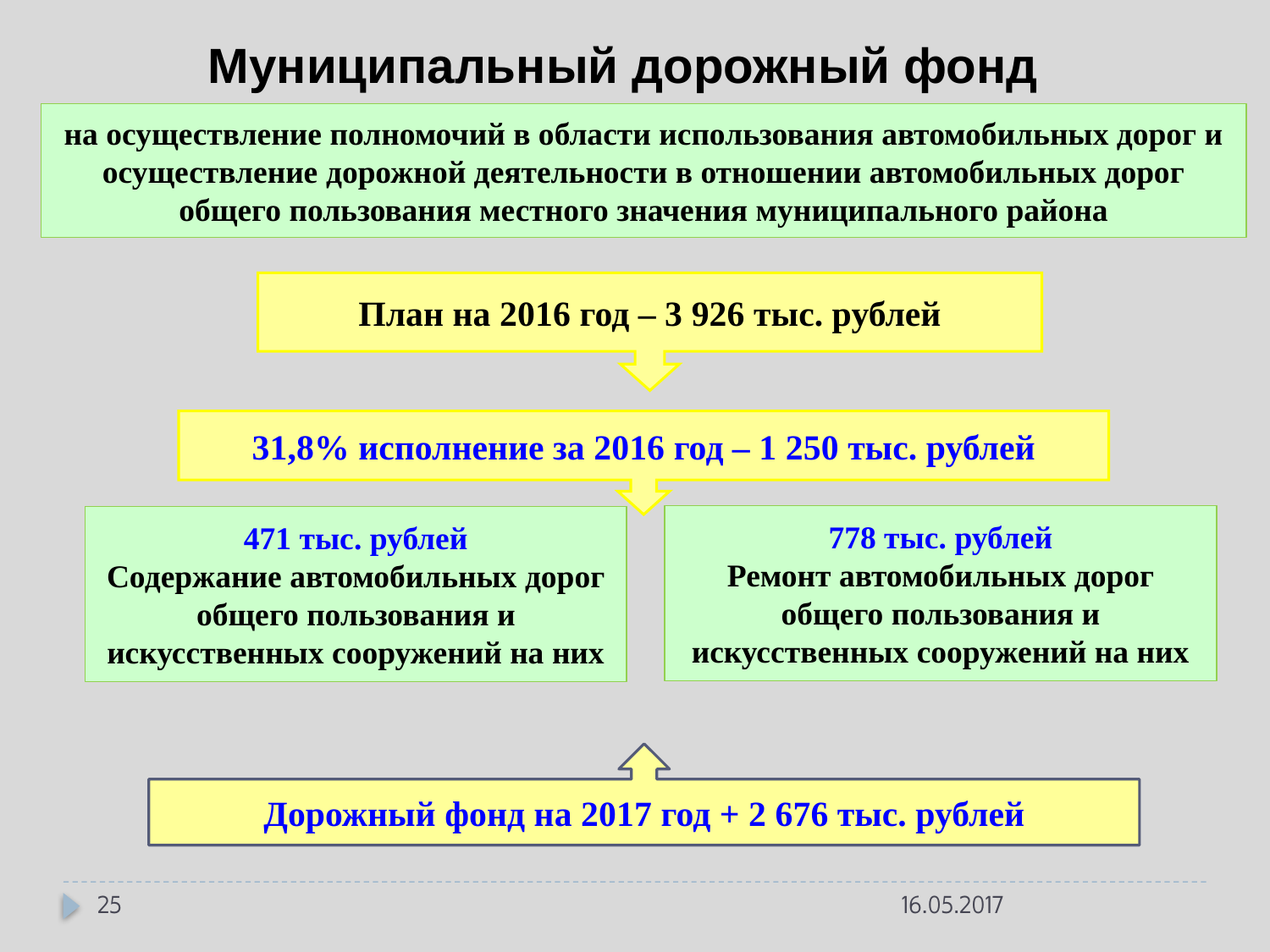

# Муниципальный дорожный фонд
на осуществление полномочий в области использования автомобильных дорог и осуществление дорожной деятельности в отношении автомобильных дорог общего пользования местного значения муниципального района

План на 2016 год – 3 926 тыс. рублей

31,8% исполнение за 2016 год – 1 250 тыс. рублей
778 тыс. рублей
Ремонт автомобильных дорог общего пользования и искусственных сооружений на них
471 тыс. рублей
Содержание автомобильных дорог общего пользования и искусственных сооружений на них
Дорожный фонд на 2017 год + 2 676 тыс. рублей
25
16.05.2017